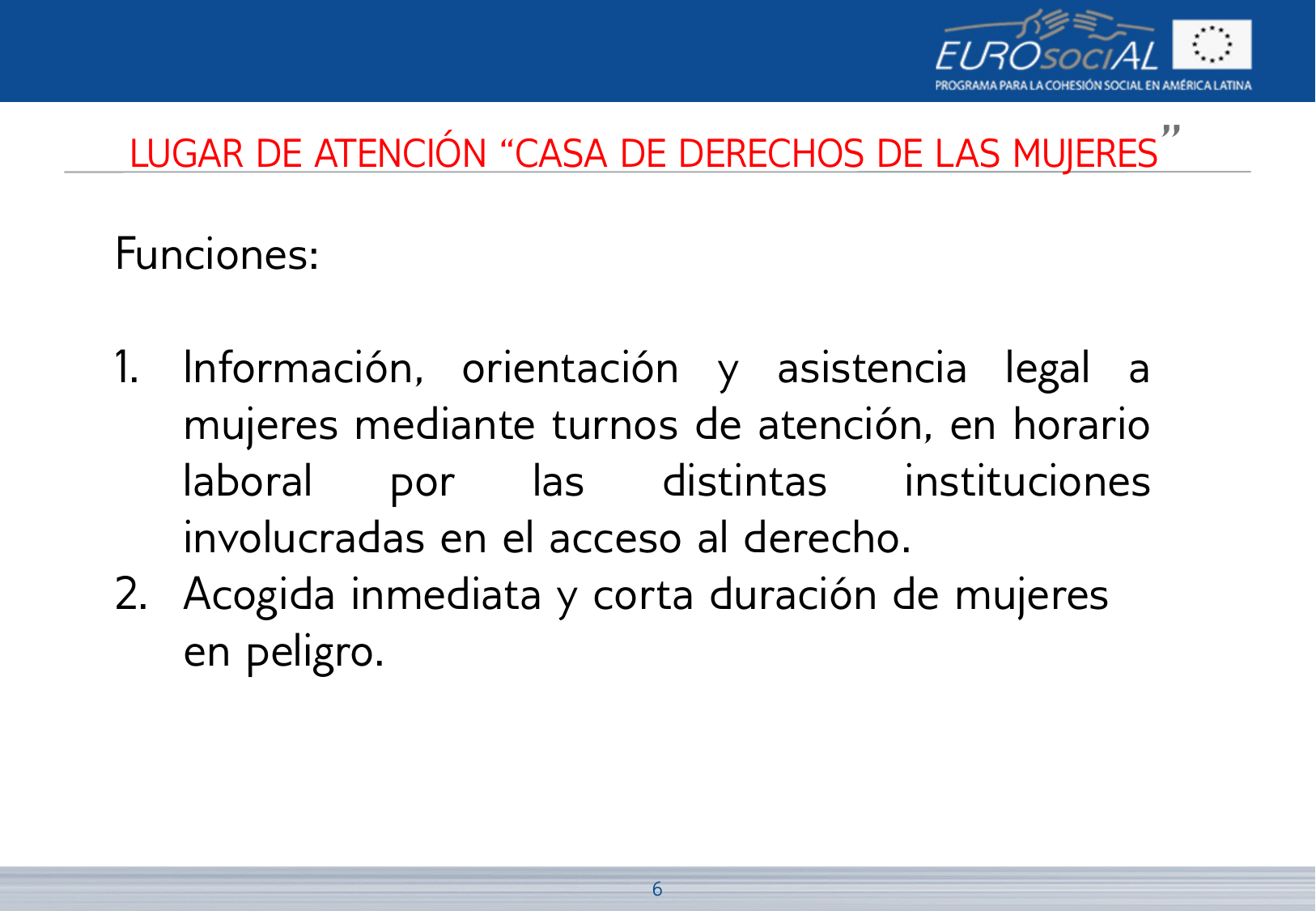

# LUGAR DE ATENCIÓN “CASA DE DERECHOS DE LAS MUJERES”
Funciones:

Información, orientación y asistencia legal a mujeres mediante turnos de atención, en horario laboral por las distintas instituciones involucradas en el acceso al derecho.
Acogida inmediata y corta duración de mujeres en peligro.

6